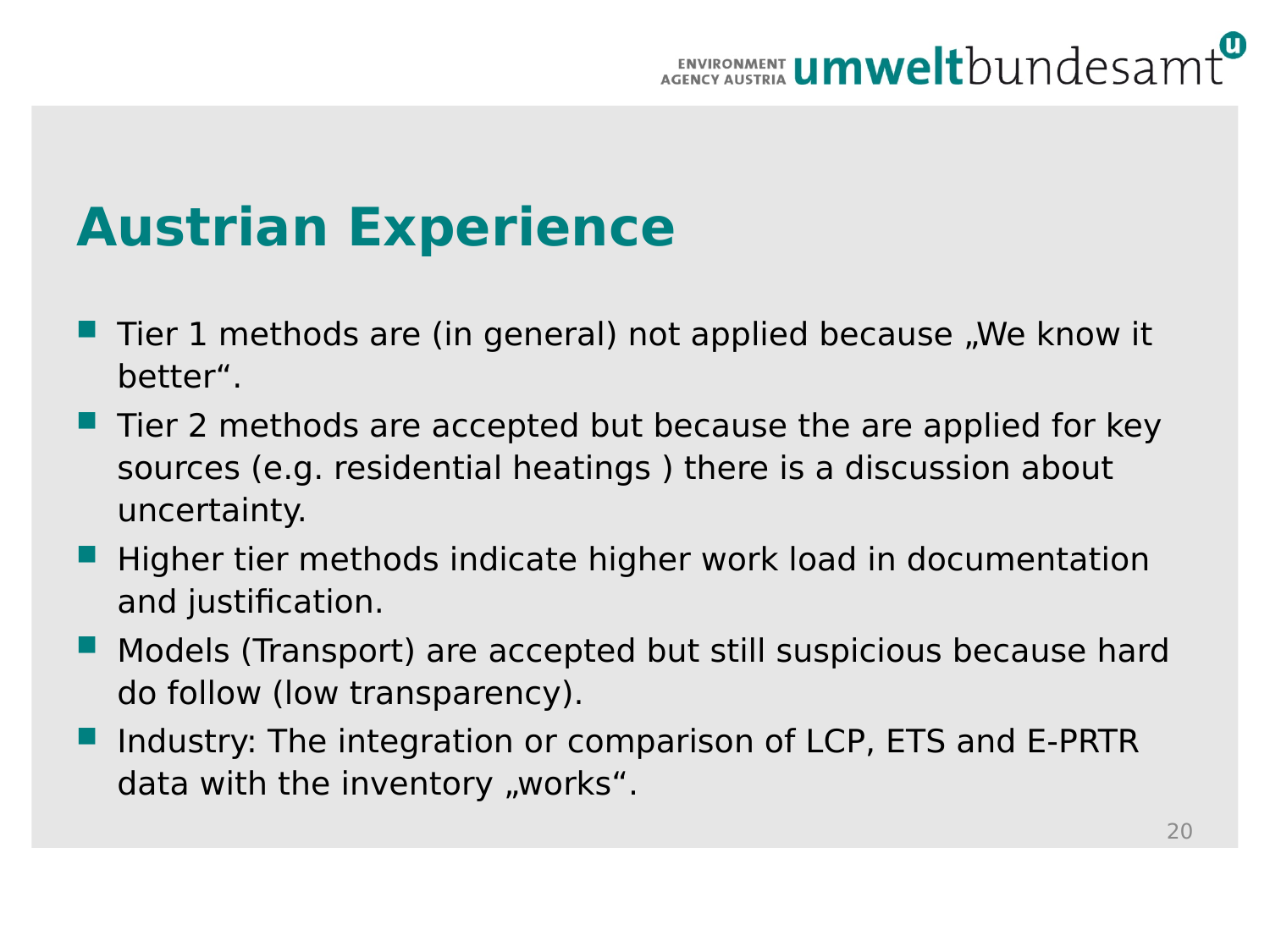

# Austrian Experience
Tier 1 methods are (in general) not applied because „We know it better“.
Tier 2 methods are accepted but because the are applied for key sources (e.g. residential heatings ) there is a discussion about uncertainty.
Higher tier methods indicate higher work load in documentation and justification.
Models (Transport) are accepted but still suspicious because hard do follow (low transparency).
Industry: The integration or comparison of LCP, ETS and E-PRTR data with the inventory „works“.
20